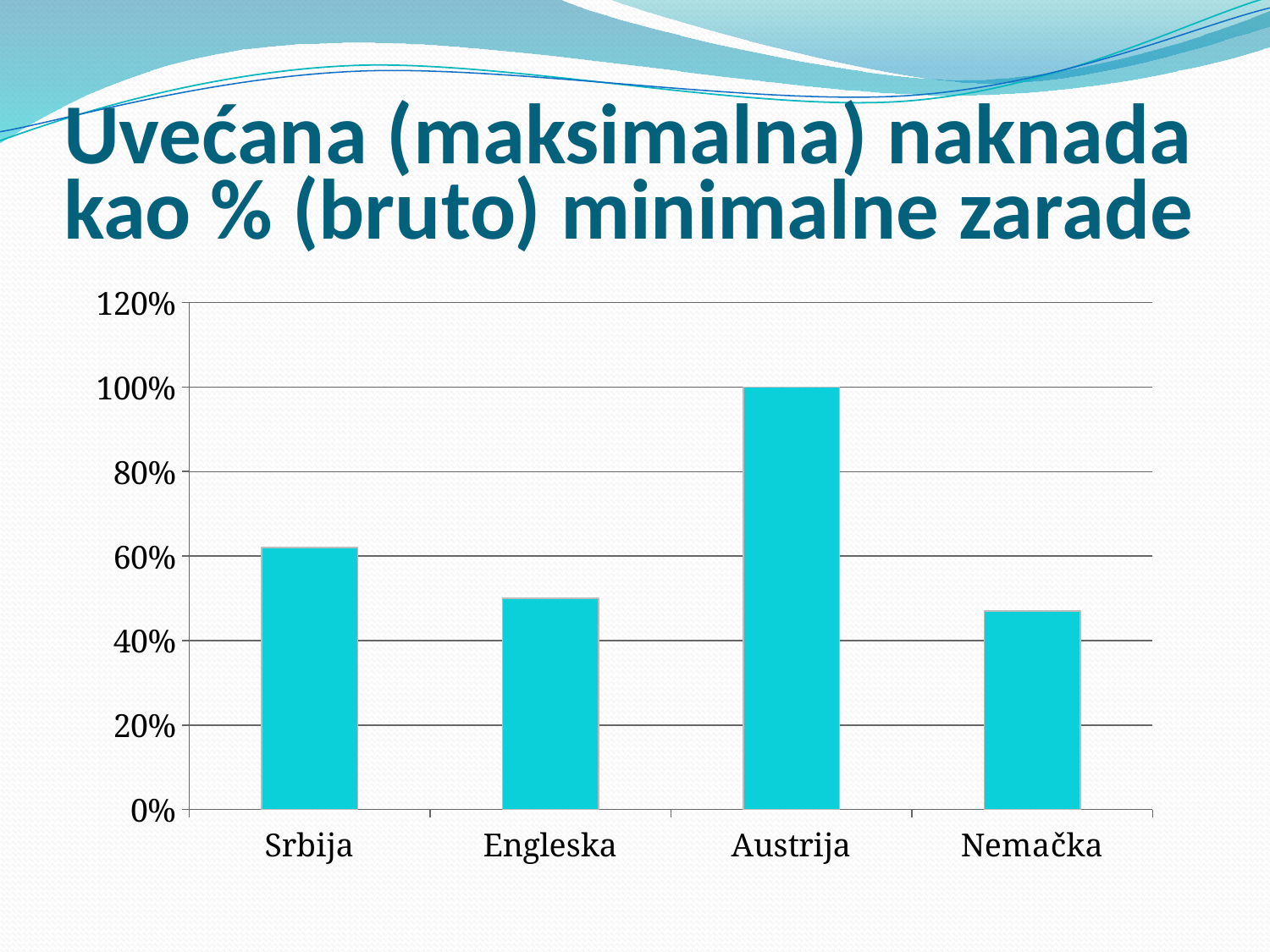

# Uvećana (maksimalna) naknada kao % (bruto) minimalne zarade

### Chart

| Category | Series 1 |
|---|---|
| Srbija | 0.62 |
| Engleska | 0.5 |
| Austrija | 1.0 |
| Nemačka | 0.47 |